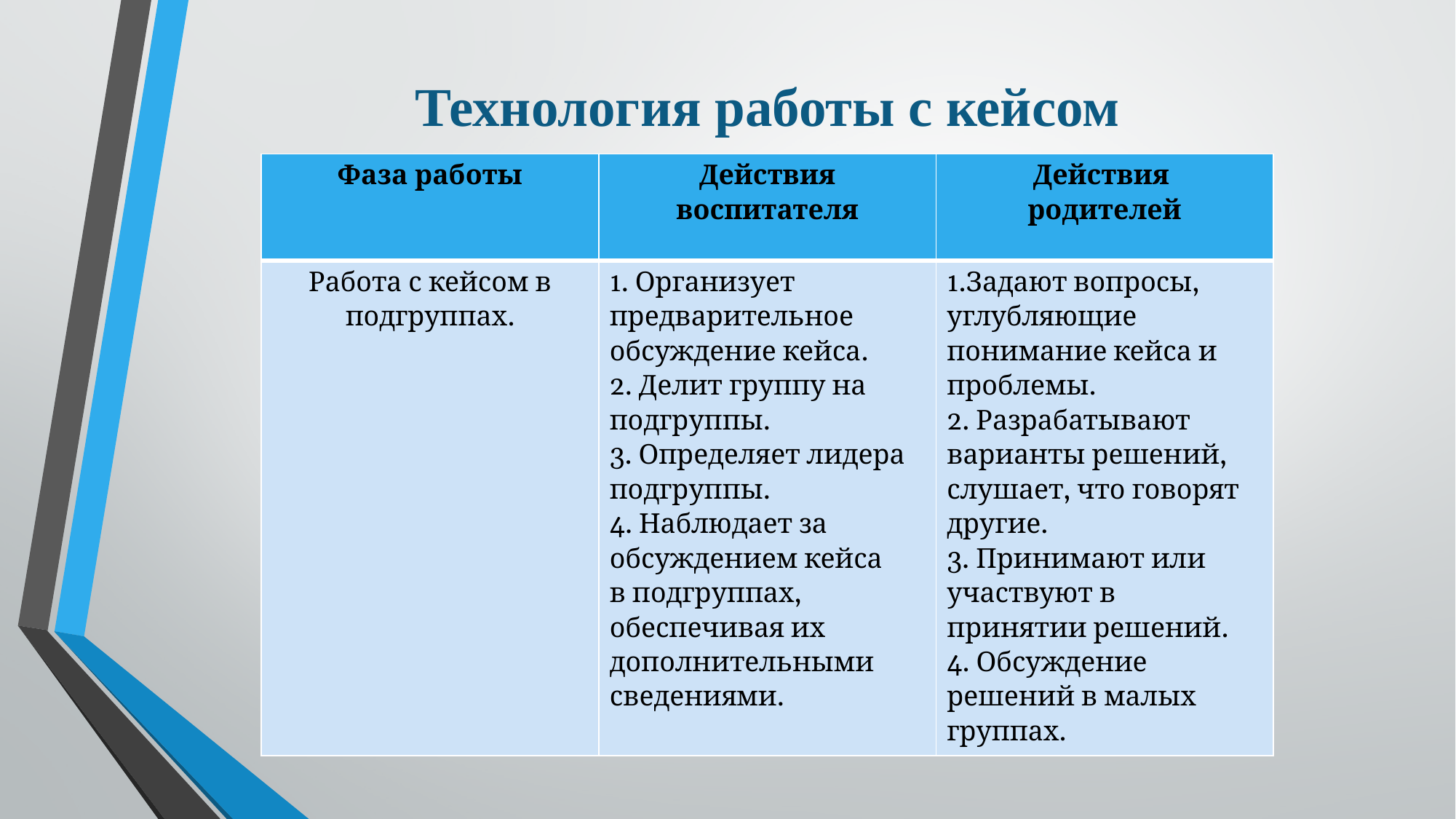

# Технология работы с кейсом
| Фаза работы | Действия воспитателя | Действия родителей |
| --- | --- | --- |
| Работа с кейсом в подгруппах. | 1. Организует предварительное обсуждение кейса. 2. Делит группу на подгруппы. 3. Определяет лидера подгруппы. 4. Наблюдает за обсуждением кейса в подгруппах, обеспечивая их дополнительными сведениями. | 1.Задают вопросы, углубляющие понимание кейса и проблемы. 2. Разрабатывают варианты решений, слушает, что говорят другие. 3. Принимают или участвуют в принятии решений. 4. Обсуждение решений в малых группах. |